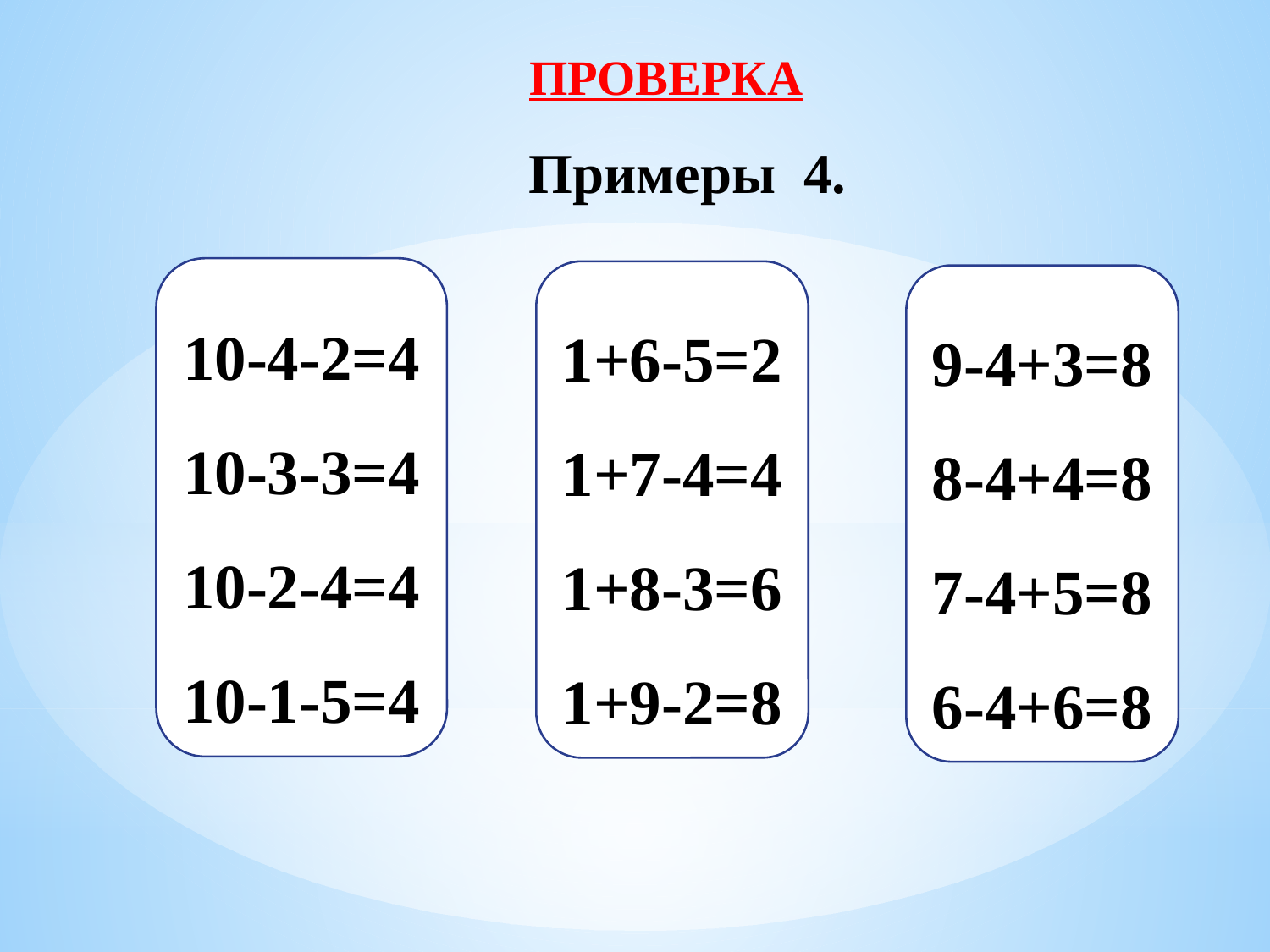

ПРОВЕРКА
Примеры  4.
10-4-2=4
10-3-3=4
10-2-4=4
10-1-5=4
1+6-5=2
1+7-4=4
1+8-3=6
1+9-2=8
9-4+3=8
8-4+4=8
7-4+5=8
6-4+6=8